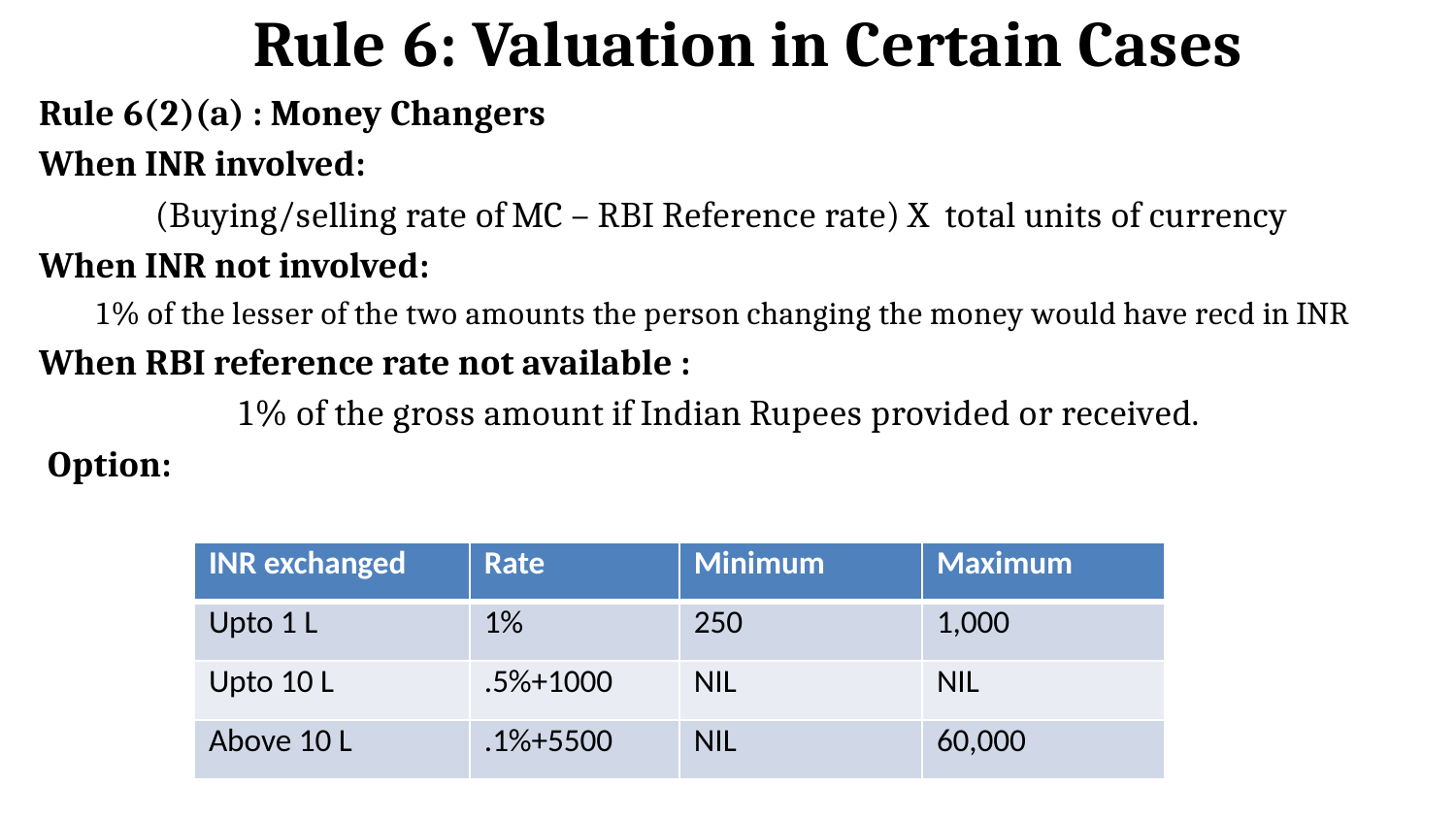

# Rule 6: Valuation in Certain Cases
Rule 6(2)(a) : Money Changers
When INR involved:
(Buying/selling rate of MC – RBI Reference rate) X  total units of currency
When INR not involved:
1% of the lesser of the two amounts the person changing the money would have recd in INR
When RBI reference rate not available :
1% of the gross amount if Indian Rupees provided or received.
 Option:

| INR exchanged | Rate | Minimum | Maximum |
| --- | --- | --- | --- |
| Upto 1 L | 1% | 250 | 1,000 |
| Upto 10 L | .5%+1000 | NIL | NIL |
| Above 10 L | .1%+5500 | NIL | 60,000 |